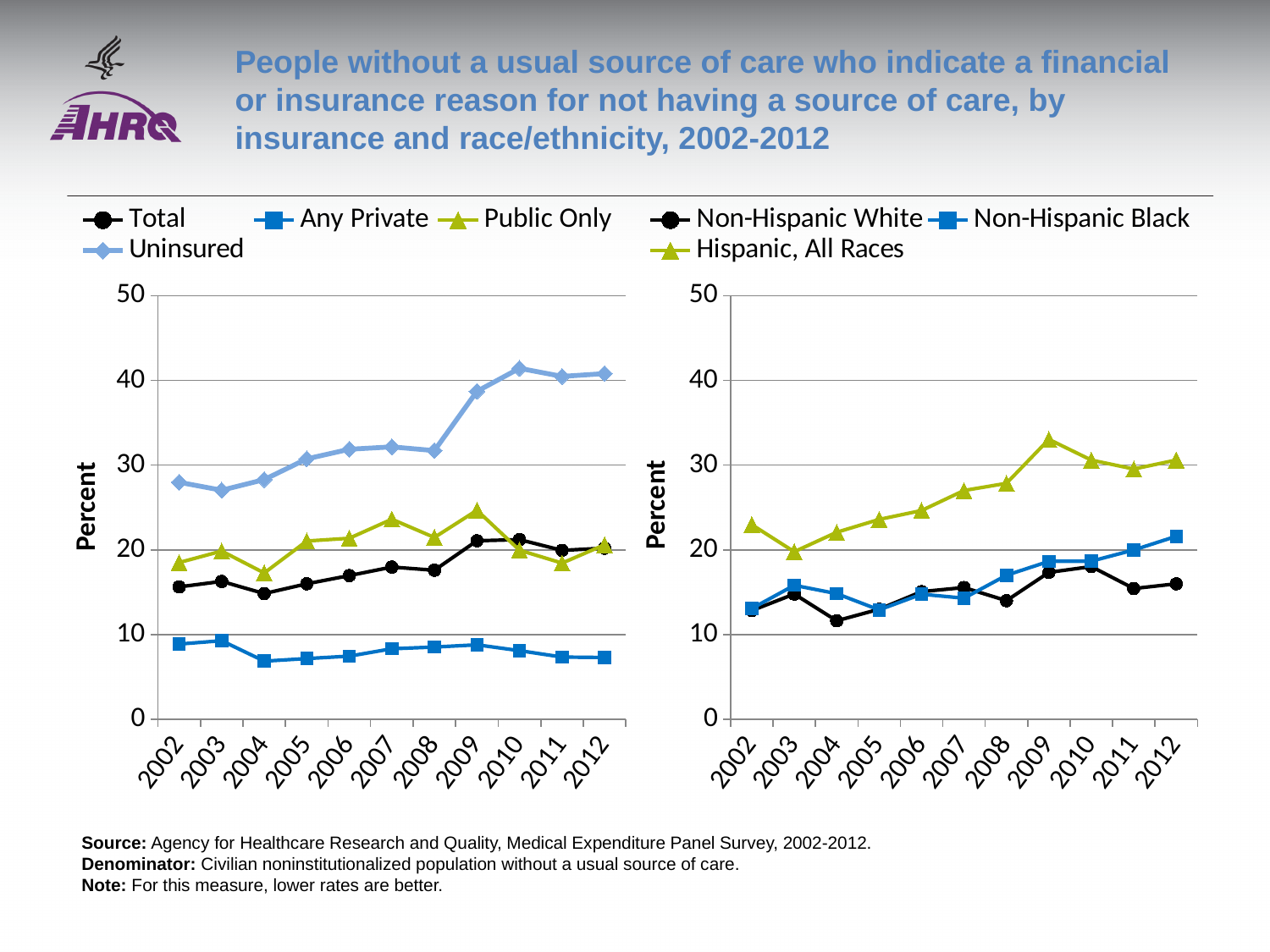

# People without a usual source of care who indicate a financial or insurance reason for not having a source of care, by insurance and race/ethnicity, 2002-2012

### Chart

| Category | Total | Any Private | Public Only | Uninsured |
|---|---|---|---|---|
| 2002 | 15.6294 | 8.8874 | 18.5041 | 27.9785 |
| 2003 | 16.2782 | 9.2807 | 19.8564 | 27.0376 |
| 2004 | 14.8436 | 6.8736 | 17.2684 | 28.293 |
| 2005 | 16.0002 | 7.1769 | 21.045 | 30.7402 |
| 2006 | 16.9618 | 7.4636 | 21.3678 | 31.8731 |
| 2007 | 17.9722 | 8.3334 | 23.6166 | 32.157 |
| 2008 | 17.5948 | 8.5328 | 21.4646 | 31.7126 |
| 2009 | 21.0718 | 8.8005 | 24.6728 | 38.7045 |
| 2010 | 21.2101 | 8.1095 | 19.9611 | 41.4238 |
| 2011 | 19.9443 | 7.3553 | 18.4405 | 40.4699 |
| 2012 | 20.2 | 7.3 | 20.6 | 40.8 |

### Chart

| Category | Non-Hispanic White | Non-Hispanic Black | Hispanic, All Races |
|---|---|---|---|
| 2002 | 12.8377 | 13.0819 | 22.9701 |
| 2003 | 14.7892 | 15.8194 | 19.7791 |
| 2004 | 11.6332 | 14.8374 | 22.0749 |
| 2005 | 12.9939 | 12.919 | 23.59 |
| 2006 | 15.0721 | 14.7739 | 24.6477 |
| 2007 | 15.5563 | 14.2988 | 27.0117 |
| 2008 | 14.0037 | 17.0032 | 27.8525 |
| 2009 | 17.3498 | 18.6425 | 33.0436 |
| 2010 | 18.0256 | 18.6711 | 30.5955 |
| 2011 | 15.4379 | 19.9871 | 29.5449 |
| 2012 | 16.0 | 21.6 | 30.6 |
Source: Agency for Healthcare Research and Quality, Medical Expenditure Panel Survey, 2002-2012.
Denominator: Civilian noninstitutionalized population without a usual source of care.
Note: For this measure, lower rates are better.